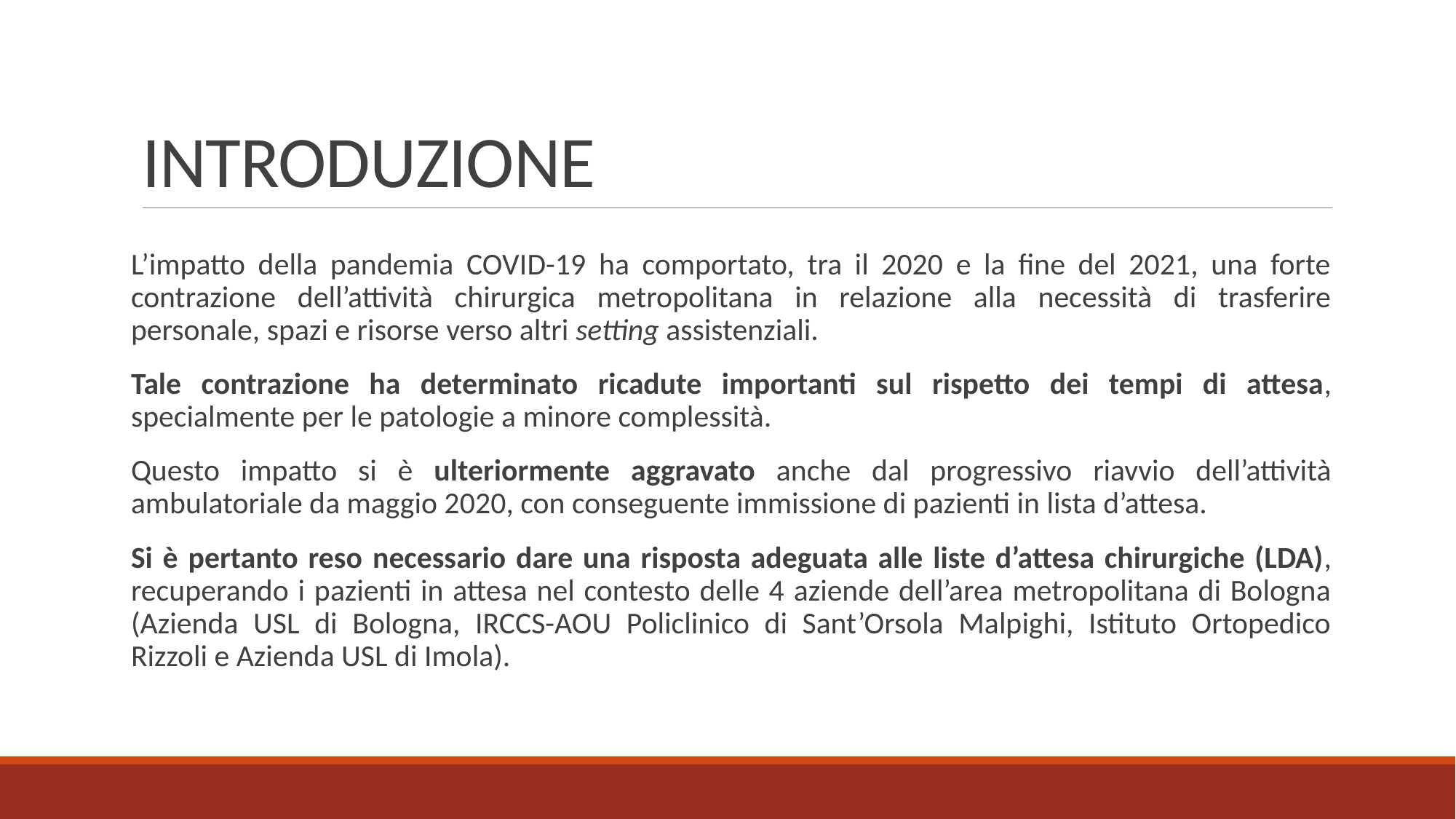

# INTRODUZIONE
L’impatto della pandemia COVID-19 ha comportato, tra il 2020 e la fine del 2021, una forte contrazione dell’attività chirurgica metropolitana in relazione alla necessità di trasferire personale, spazi e risorse verso altri setting assistenziali.
Tale contrazione ha determinato ricadute importanti sul rispetto dei tempi di attesa, specialmente per le patologie a minore complessità.
Questo impatto si è ulteriormente aggravato anche dal progressivo riavvio dell’attività ambulatoriale da maggio 2020, con conseguente immissione di pazienti in lista d’attesa.
Si è pertanto reso necessario dare una risposta adeguata alle liste d’attesa chirurgiche (LDA), recuperando i pazienti in attesa nel contesto delle 4 aziende dell’area metropolitana di Bologna (Azienda USL di Bologna, IRCCS-AOU Policlinico di Sant’Orsola Malpighi, Istituto Ortopedico Rizzoli e Azienda USL di Imola).